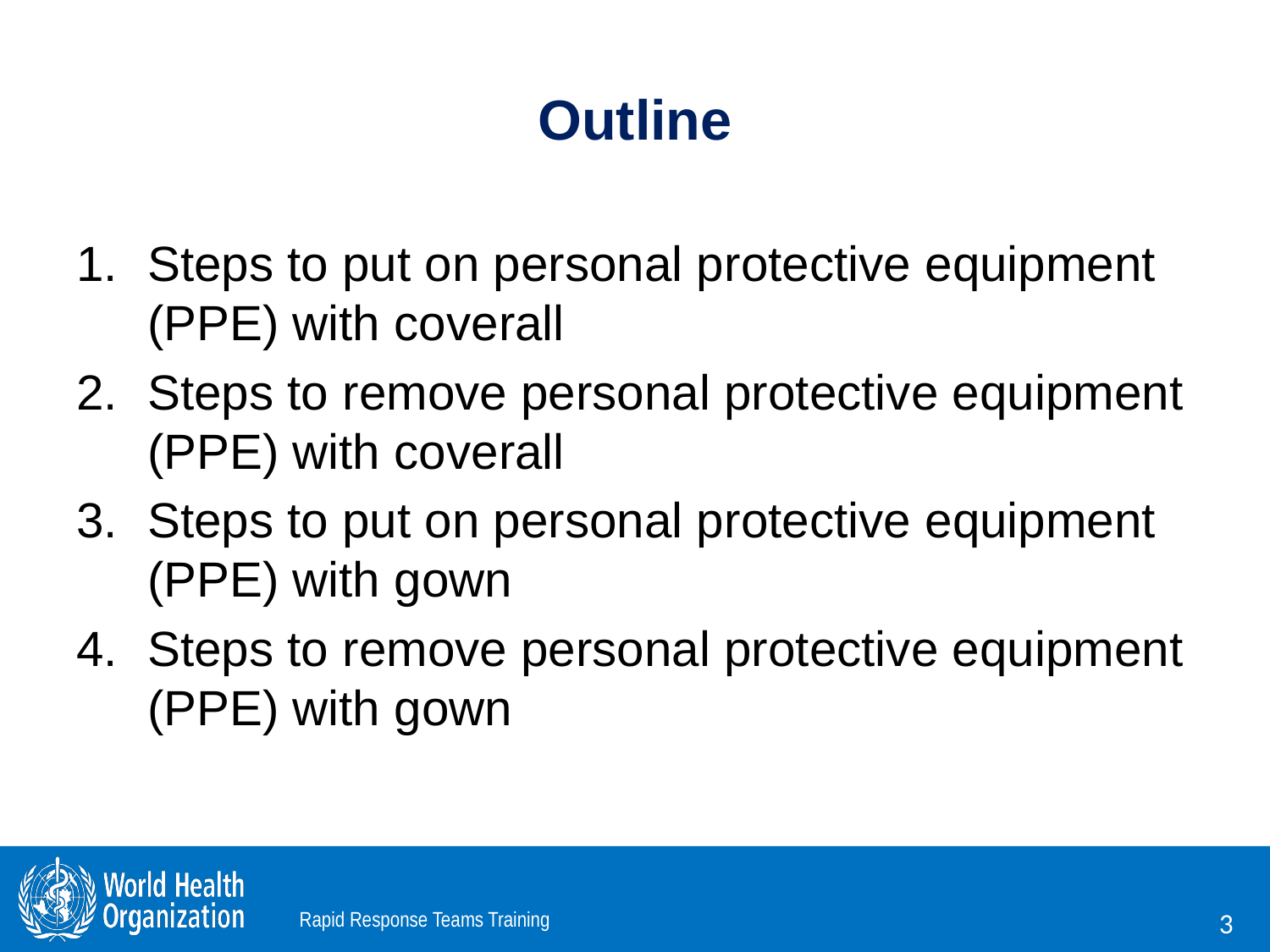

# Outline
Steps to put on personal protective equipment (PPE) with coverall
Steps to remove personal protective equipment (PPE) with coverall
Steps to put on personal protective equipment (PPE) with gown
Steps to remove personal protective equipment (PPE) with gown